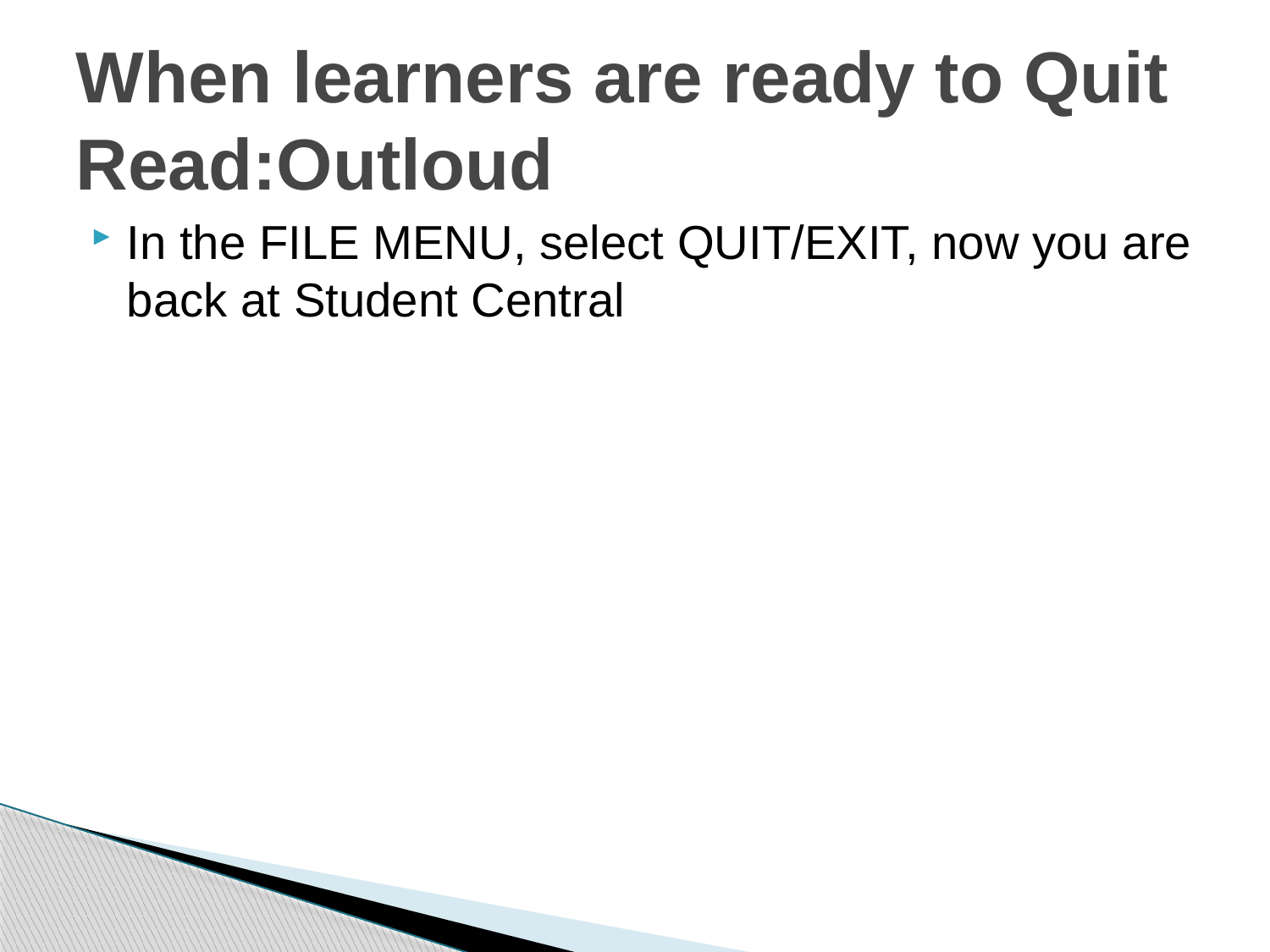

# When learners are ready to Quit Read:Outloud
In the FILE MENU, select QUIT/EXIT, now you are back at Student Central